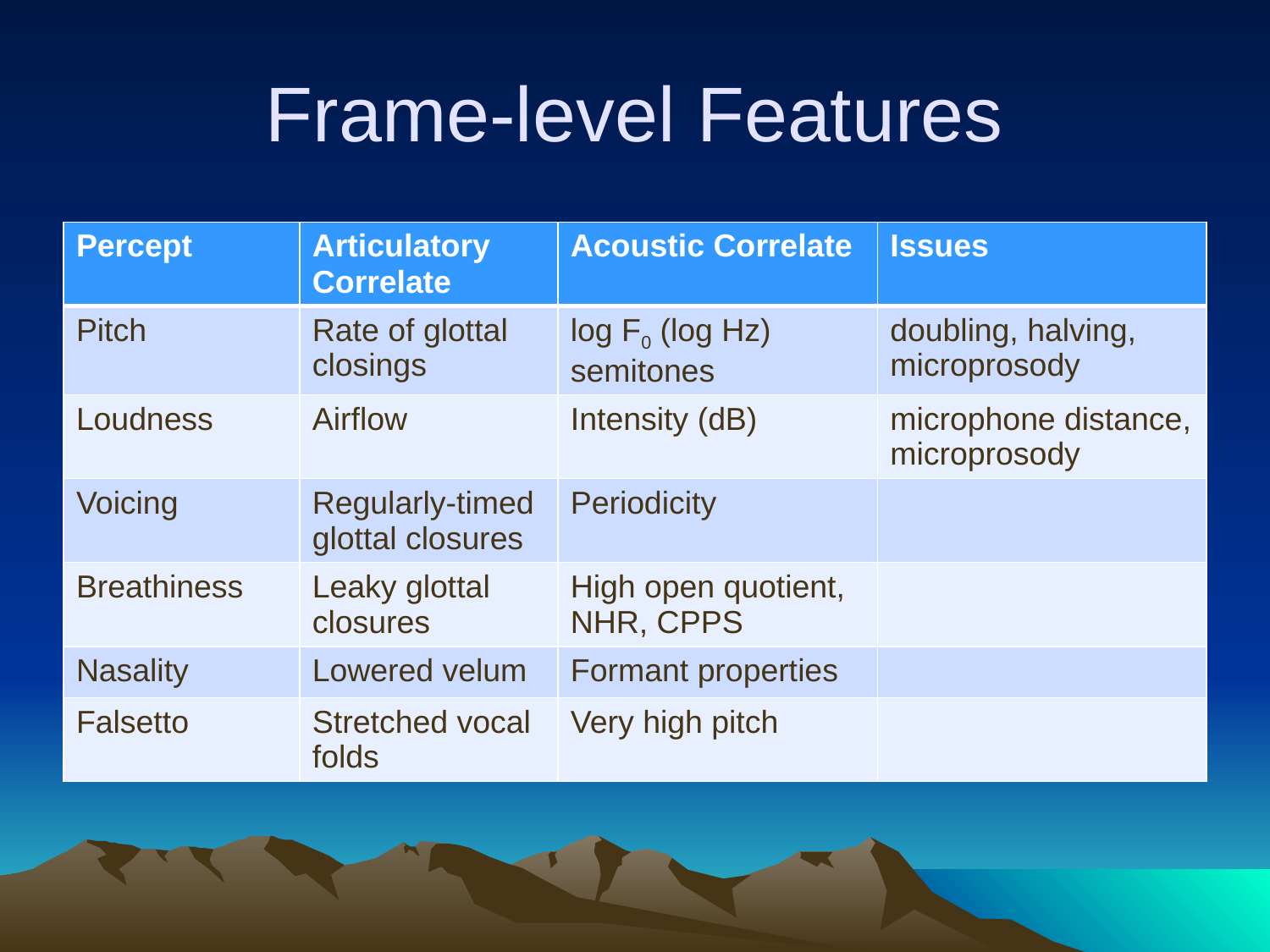

# Frame-level Features
| Percept | Articulatory Correlate | Acoustic Correlate | Issues |
| --- | --- | --- | --- |
| Pitch | Rate of glottal closings | log F0 (log Hz) semitones | doubling, halving, microprosody |
| Loudness | Airflow | Intensity (dB) | microphone distance, microprosody |
| Voicing | Regularly-timed glottal closures | Periodicity |  |
| Breathiness | Leaky glottal closures | High open quotient, NHR, CPPS |  |
| Nasality | Lowered velum | Formant properties |  |
| Falsetto | Stretched vocal folds | Very high pitch |  |